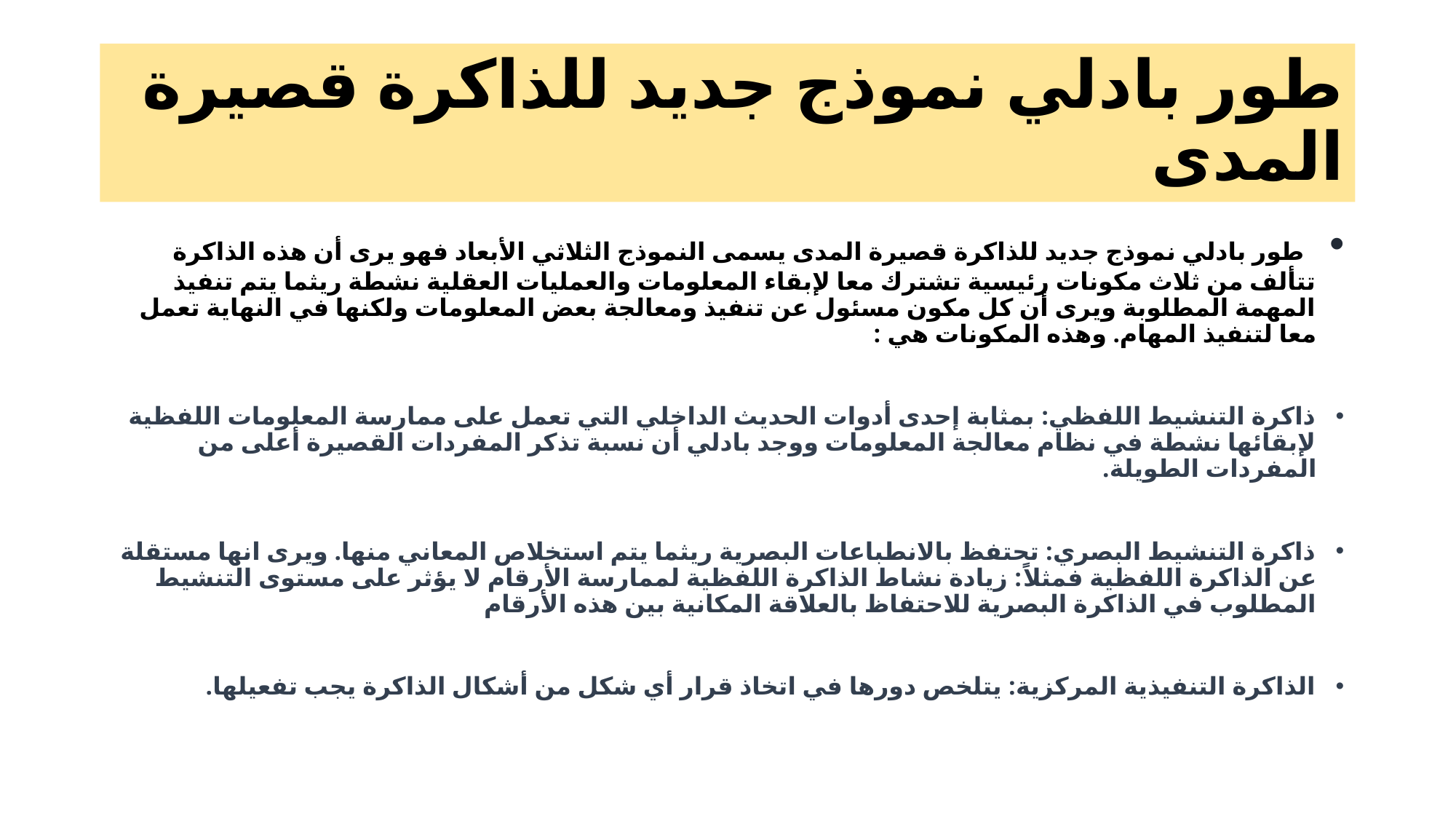

# طور بادلي نموذج جديد للذاكرة قصيرة المدى
 طور بادلي نموذج جديد للذاكرة قصيرة المدى يسمى النموذج الثلاثي الأبعاد فهو يرى أن هذه الذاكرة تتألف من ثلاث مكونات رئيسية تشترك معا لإبقاء المعلومات والعمليات العقلية نشطة ريثما يتم تنفيذ المهمة المطلوبة ويرى أن كل مكون مسئول عن تنفيذ ومعالجة بعض المعلومات ولكنها في النهاية تعمل معا لتنفيذ المهام. وهذه المكونات هي :

ذاكرة التنشيط اللفظي: بمثابة إحدى أدوات الحديث الداخلي التي تعمل على ممارسة المعلومات اللفظية لإبقائها نشطة في نظام معالجة المعلومات ووجد بادلي أن نسبة تذكر المفردات القصيرة أعلى من المفردات الطويلة.

ذاكرة التنشيط البصري: تحتفظ بالانطباعات البصرية ريثما يتم استخلاص المعاني منها. ويرى انها مستقلة عن الذاكرة اللفظية فمثلاً: زيادة نشاط الذاكرة اللفظية لممارسة الأرقام لا يؤثر على مستوى التنشيط المطلوب في الذاكرة البصرية للاحتفاظ بالعلاقة المكانية بين هذه الأرقام

الذاكرة التنفيذية المركزية: يتلخص دورها في اتخاذ قرار أي شكل من أشكال الذاكرة يجب تفعيلها.